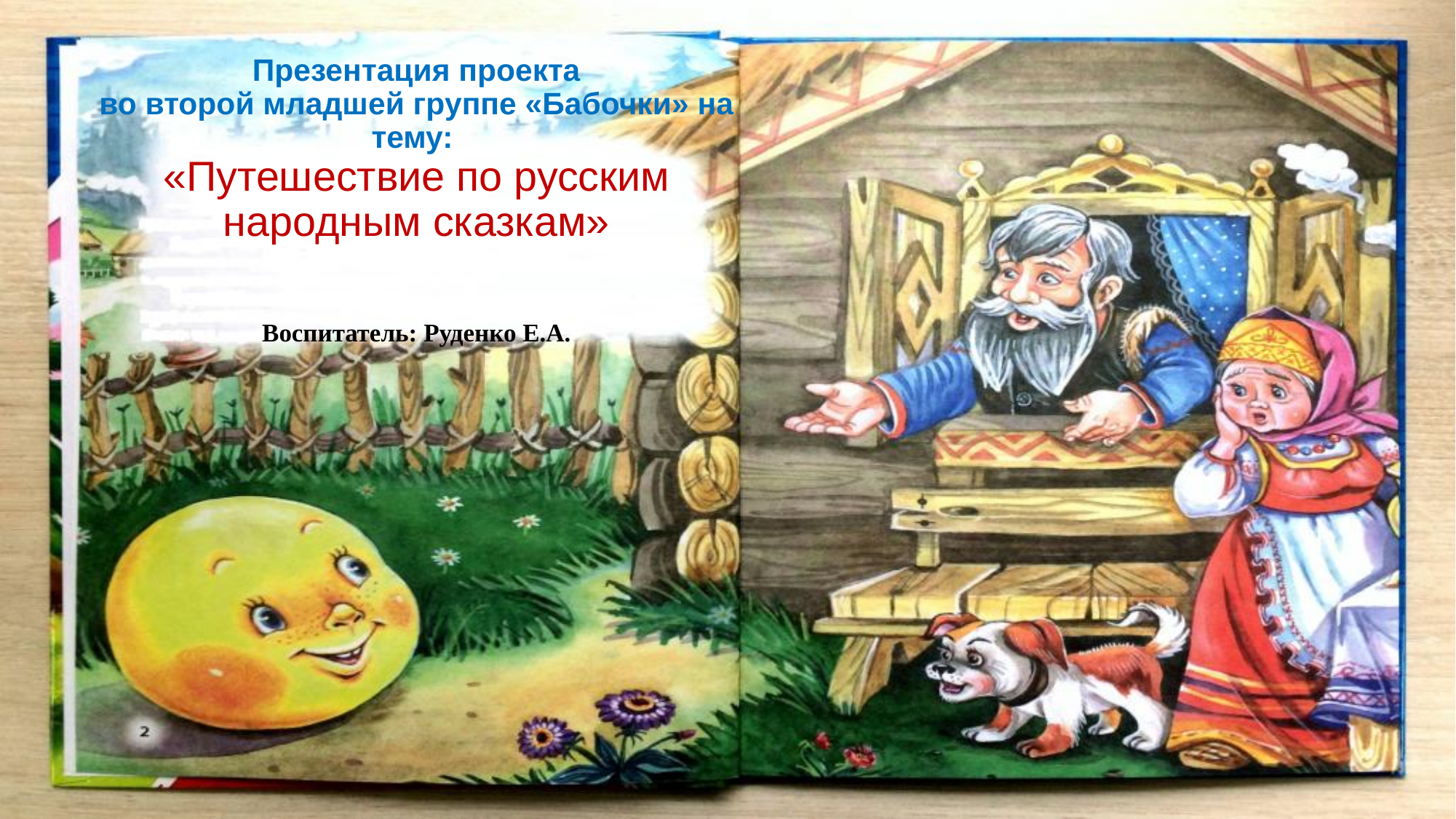

Презентация проекта
во второй младшей группе «Бабочки» на тему:
«Путешествие по русским народным сказкам»
Воспитатель: Руденко Е.А.